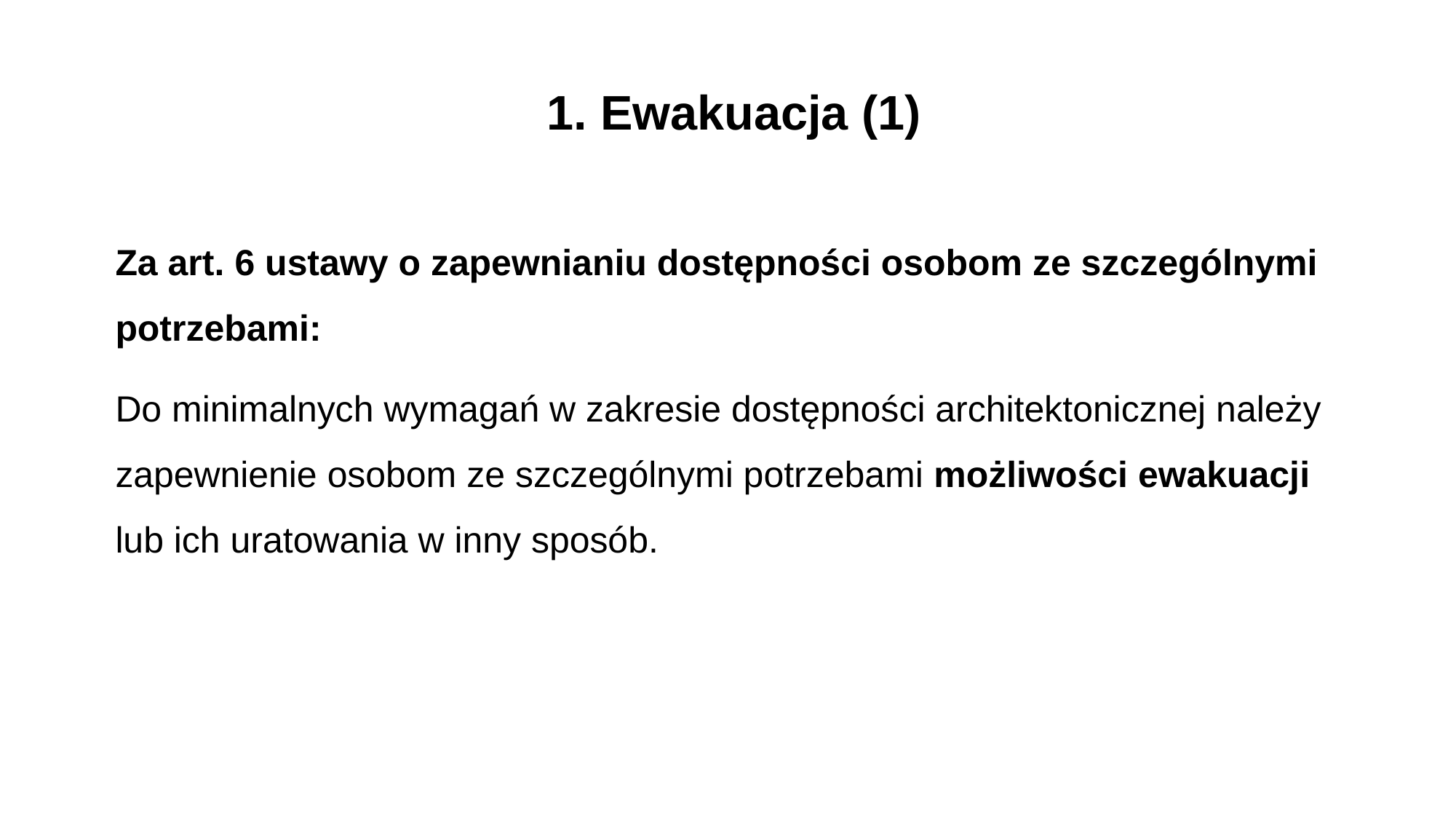

1. Ewakuacja (1)
Za art. 6 ustawy o zapewnianiu dostępności osobom ze szczególnymi potrzebami:​
Do minimalnych wymagań w zakresie dostępności architektonicznej należy zapewnienie osobom ze szczególnymi potrzebami możliwości ewakuacji
lub ich uratowania w inny sposób.